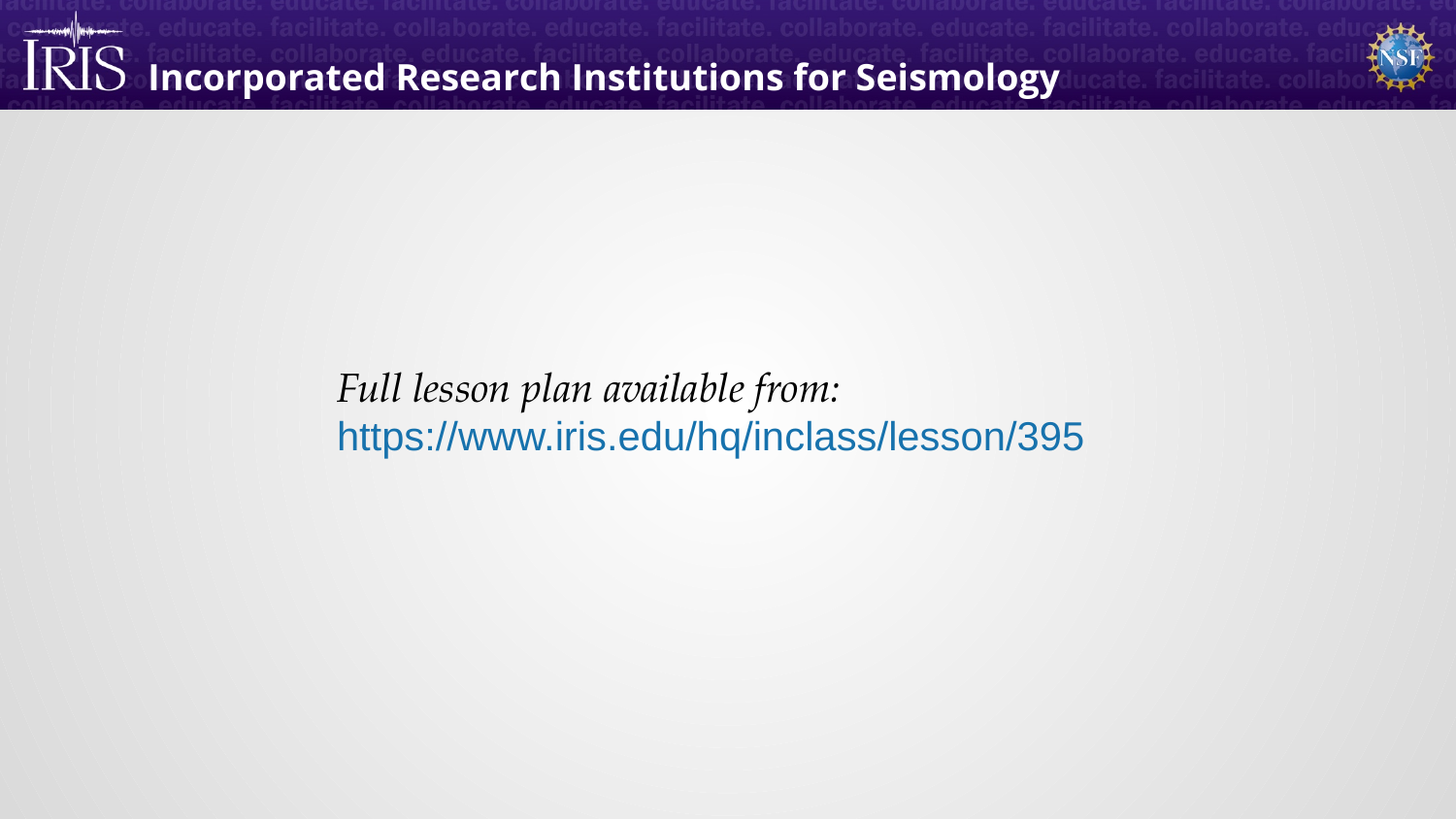

Incorporated Research Institutions for Seismology
Full lesson plan available from:
https://www.iris.edu/hq/inclass/lesson/395